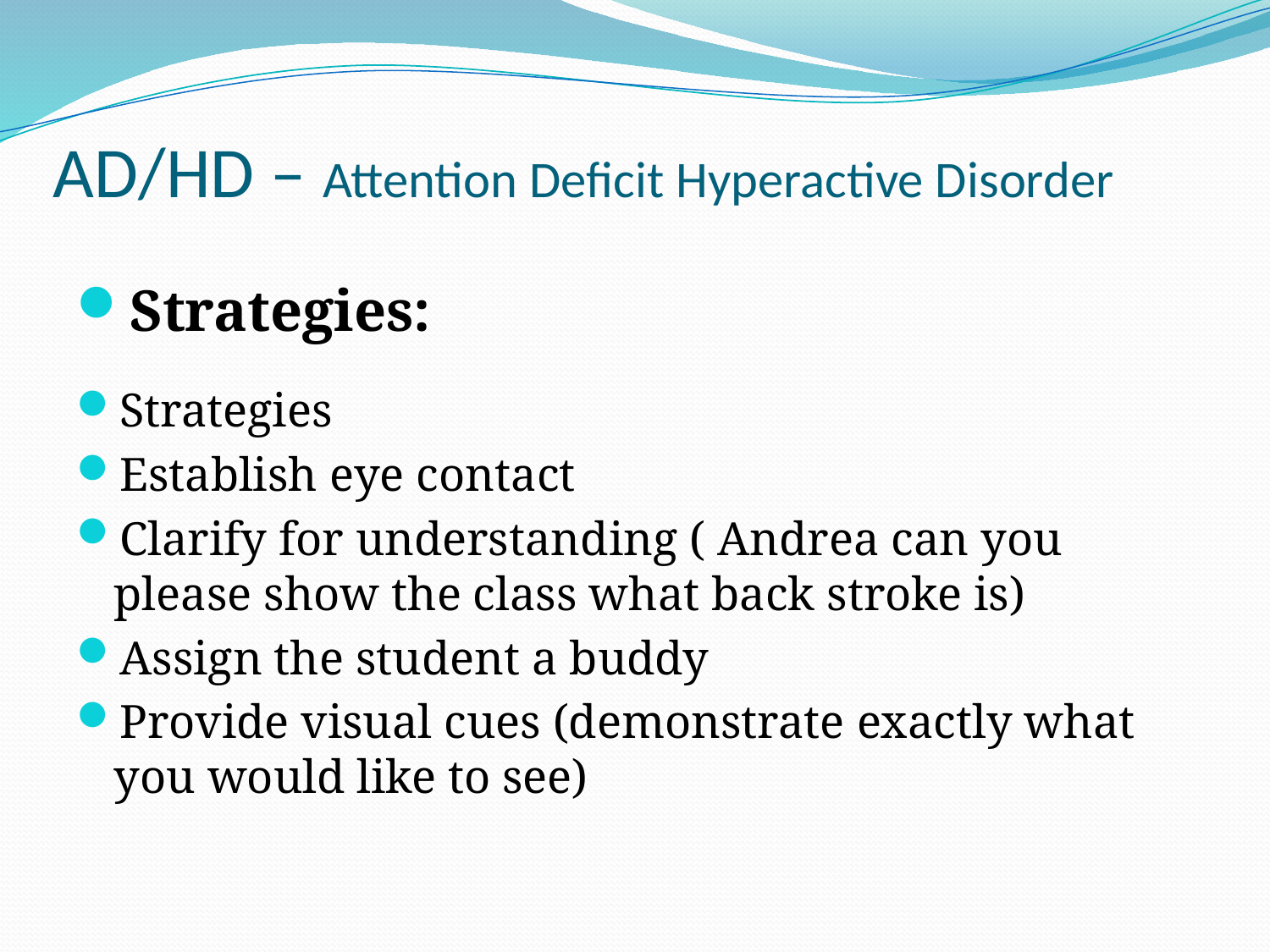

# AD/HD – Attention Deficit Hyperactive Disorder
Strategies:

Strategies
Establish eye contact
Clarify for understanding ( Andrea can you please show the class what back stroke is)
Assign the student a buddy
Provide visual cues (demonstrate exactly what you would like to see)